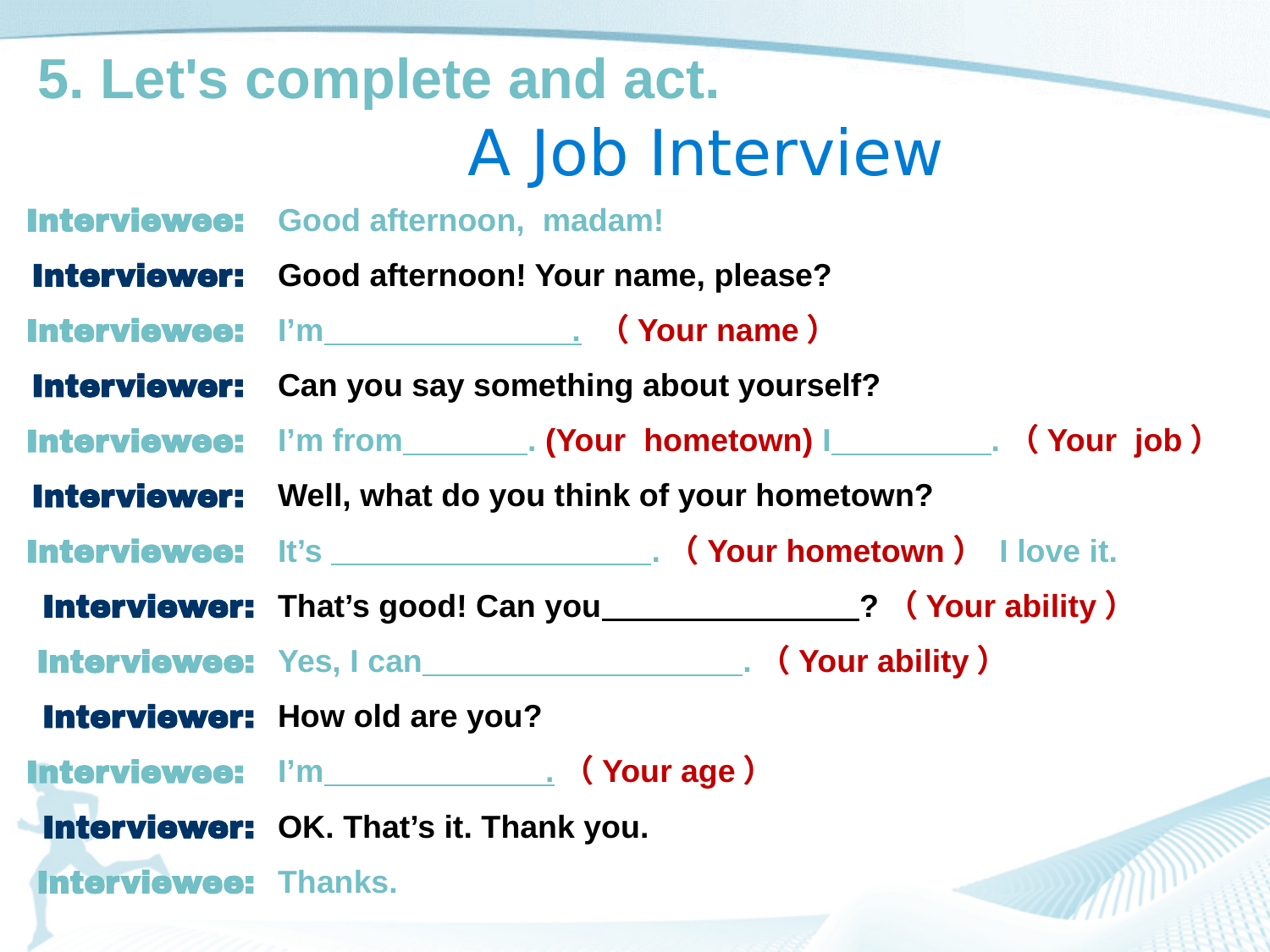

5. Let's complete and act.
A Job Interview
Interviewee:
Interviewer:
Interviewee:
Interviewer:
Interviewee:
Interviewer:
Interviewee:
Interviewer:
Interviewee:
Interviewer:
Interviewee:
Interviewer:
Interviewee:
Good afternoon,  madam!
Good afternoon! Your name, please?
I’m                            . （Your name）
Can you say something about yourself?
I’m from              . (Your  hometown) I                  .（Your  job）
Well, what do you think of your hometown?
It’s                                     .（Your hometown） I love it.
That’s good! Can you                             ?（Your ability）
Yes, I can                                    .（Your ability）
How old are you?
I’m                         .（Your age）
OK. That’s it. Thank you.
Thanks.